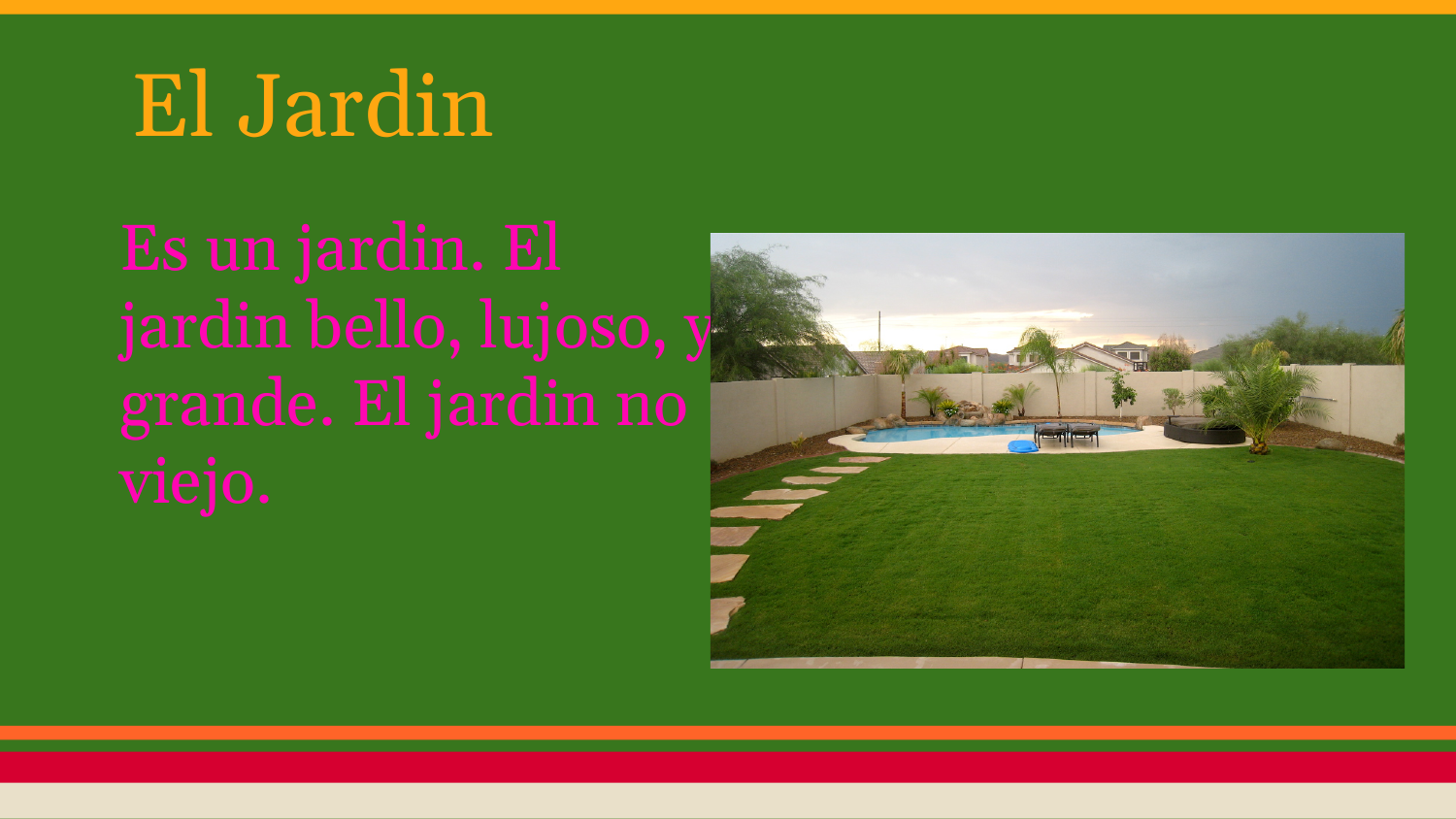

# El Jardin
Es un jardin. El
jardin bello, lujoso, y
grande. El jardin no
viejo.